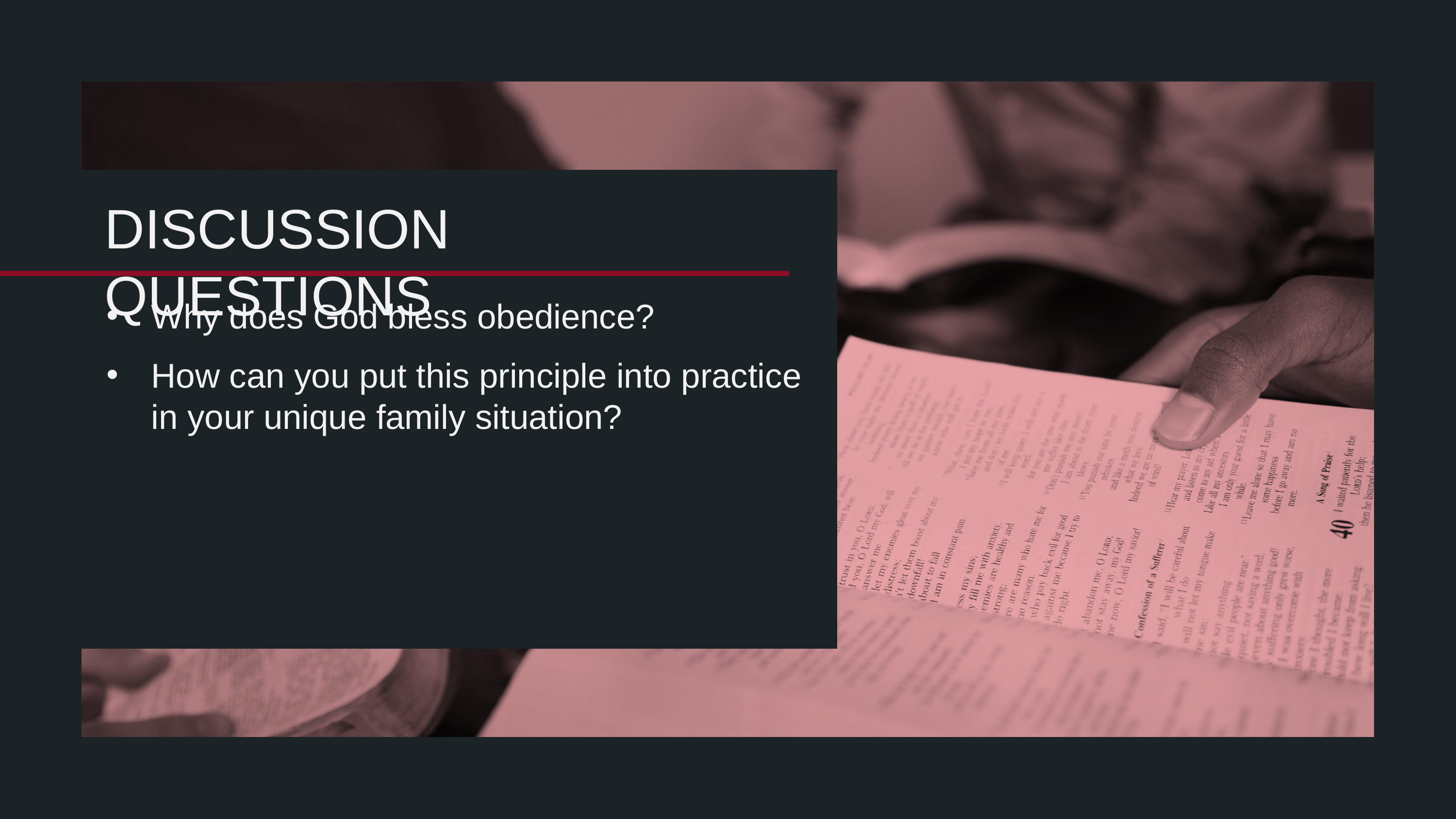

Why does God bless obedience?
How can you put this principle into practice in your unique family situation?